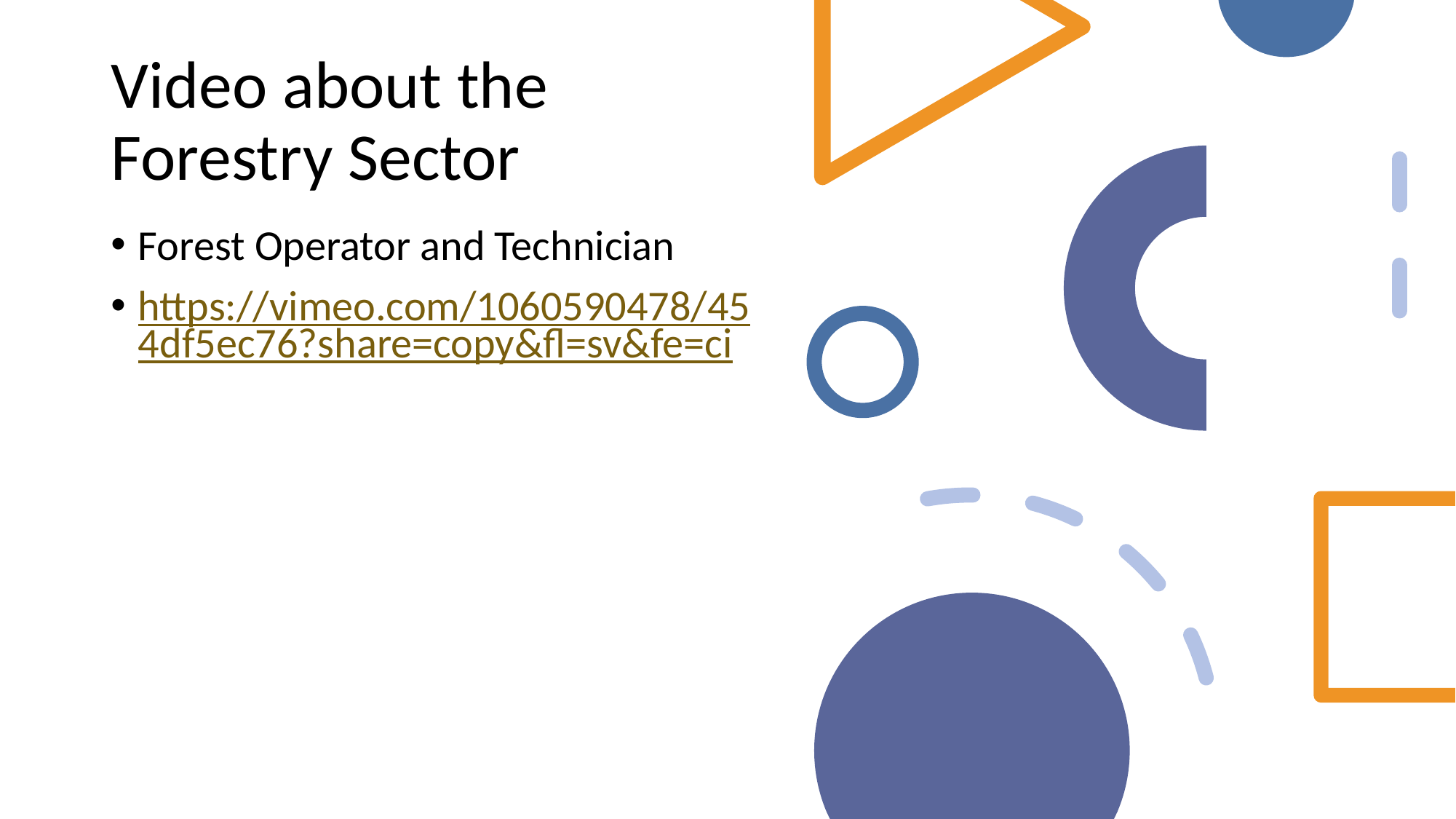

# Video about the Forestry Sector

Forest Operator and Technician
https://vimeo.com/1060590478/454df5ec76?share=copy&fl=sv&fe=ci